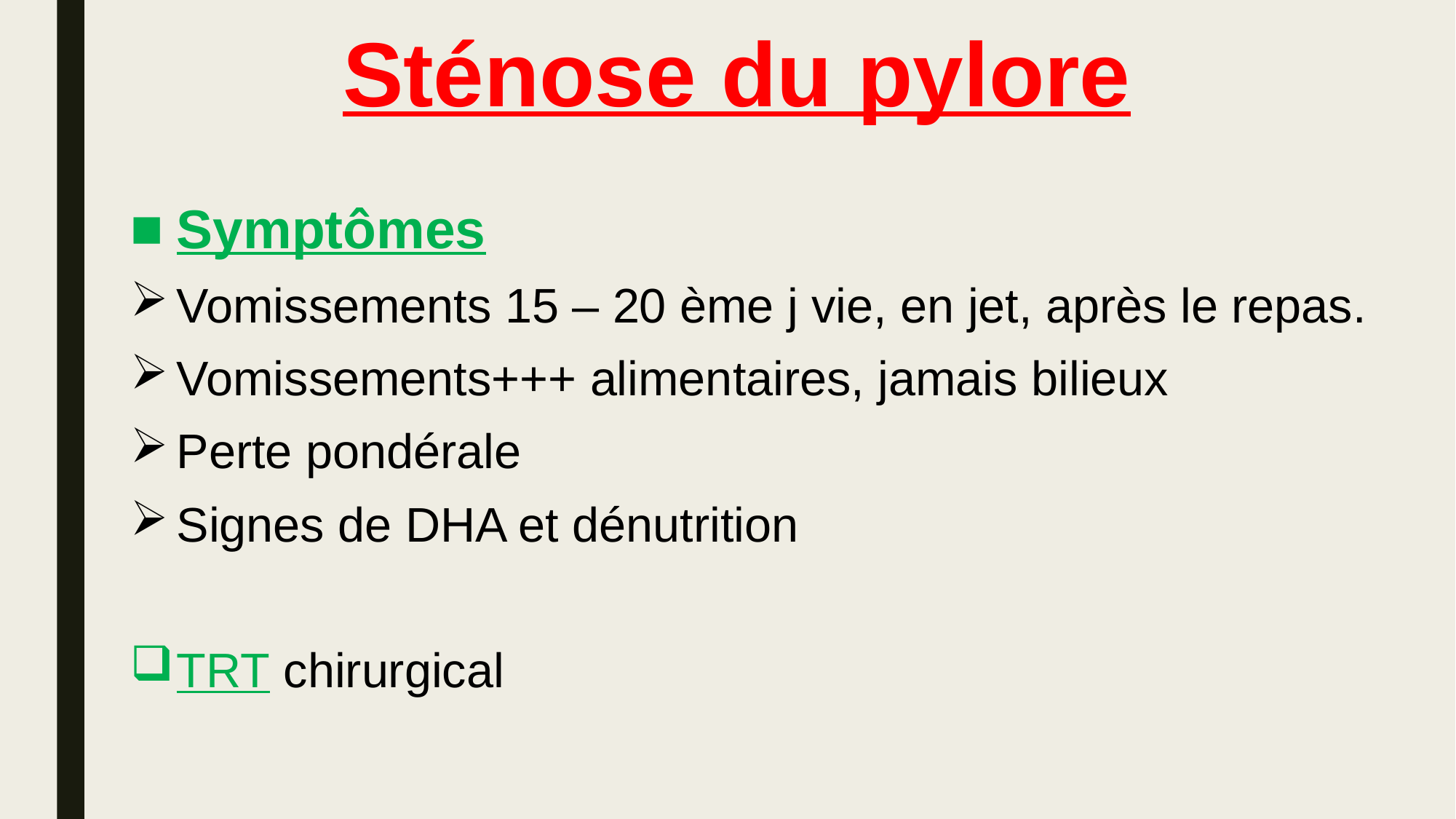

# Sténose du pylore
Symptômes
Vomissements 15 – 20 ème j vie, en jet, après le repas.
Vomissements+++ alimentaires, jamais bilieux
Perte pondérale
Signes de DHA et dénutrition

TRT chirurgical